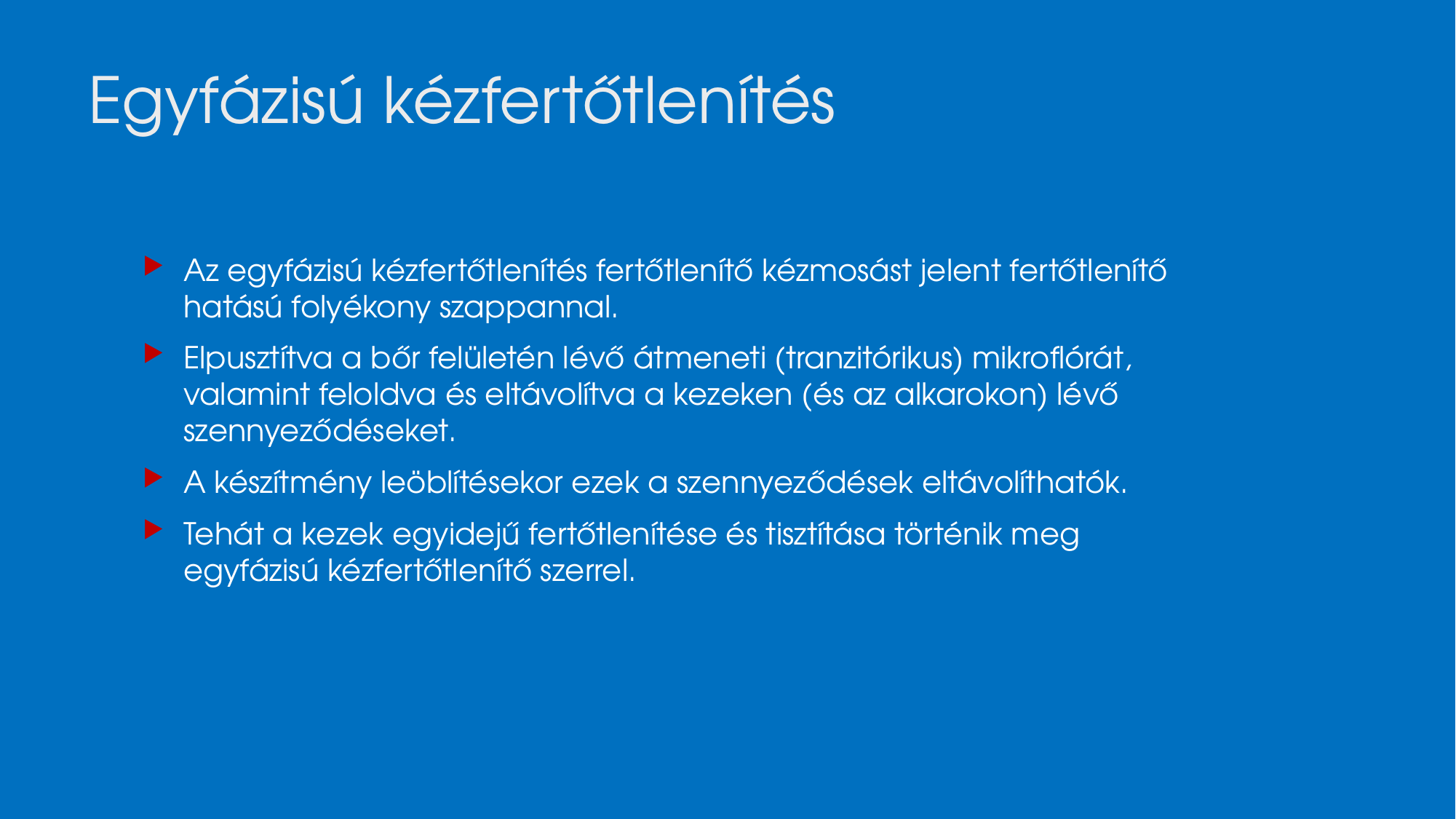

49
# Egyfázisú kézfertőtlenítés
Az egyfázisú kézfertőtlenítés fertőtlenítő kézmosást jelent fertőtlenítő hatású folyékony szappannal.
Elpusztítva a bőr felületén lévő átmeneti (tranzitórikus) mikroflórát, valamint feloldva és eltávolítva a kezeken (és az alkarokon) lévő szennyeződéseket.
A készítmény leöblítésekor ezek a szennyeződések eltávolíthatók.
Tehát a kezek egyidejű fertőtlenítése és tisztítása történik meg egyfázisú kézfertőtlenítő szerrel.